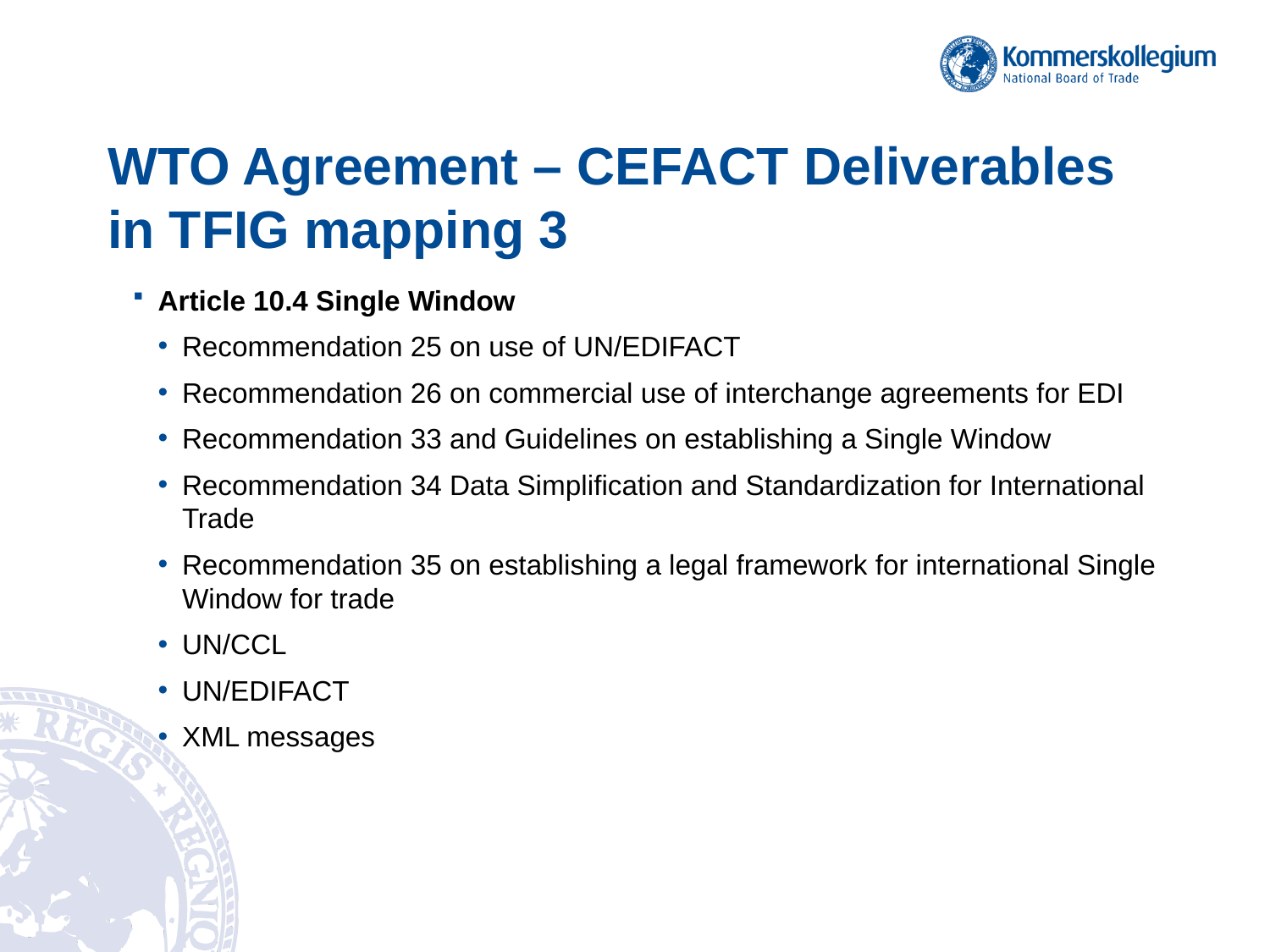

# WTO Agreement – CEFACT Deliverables in TFIG mapping 3
Article 10.4 Single Window
Recommendation 25 on use of UN/EDIFACT
Recommendation 26 on commercial use of interchange agreements for EDI
Recommendation 33 and Guidelines on establishing a Single Window
Recommendation 34 Data Simplification and Standardization for International Trade
Recommendation 35 on establishing a legal framework for international Single Window for trade
UN/CCL
UN/EDIFACT
XML messages